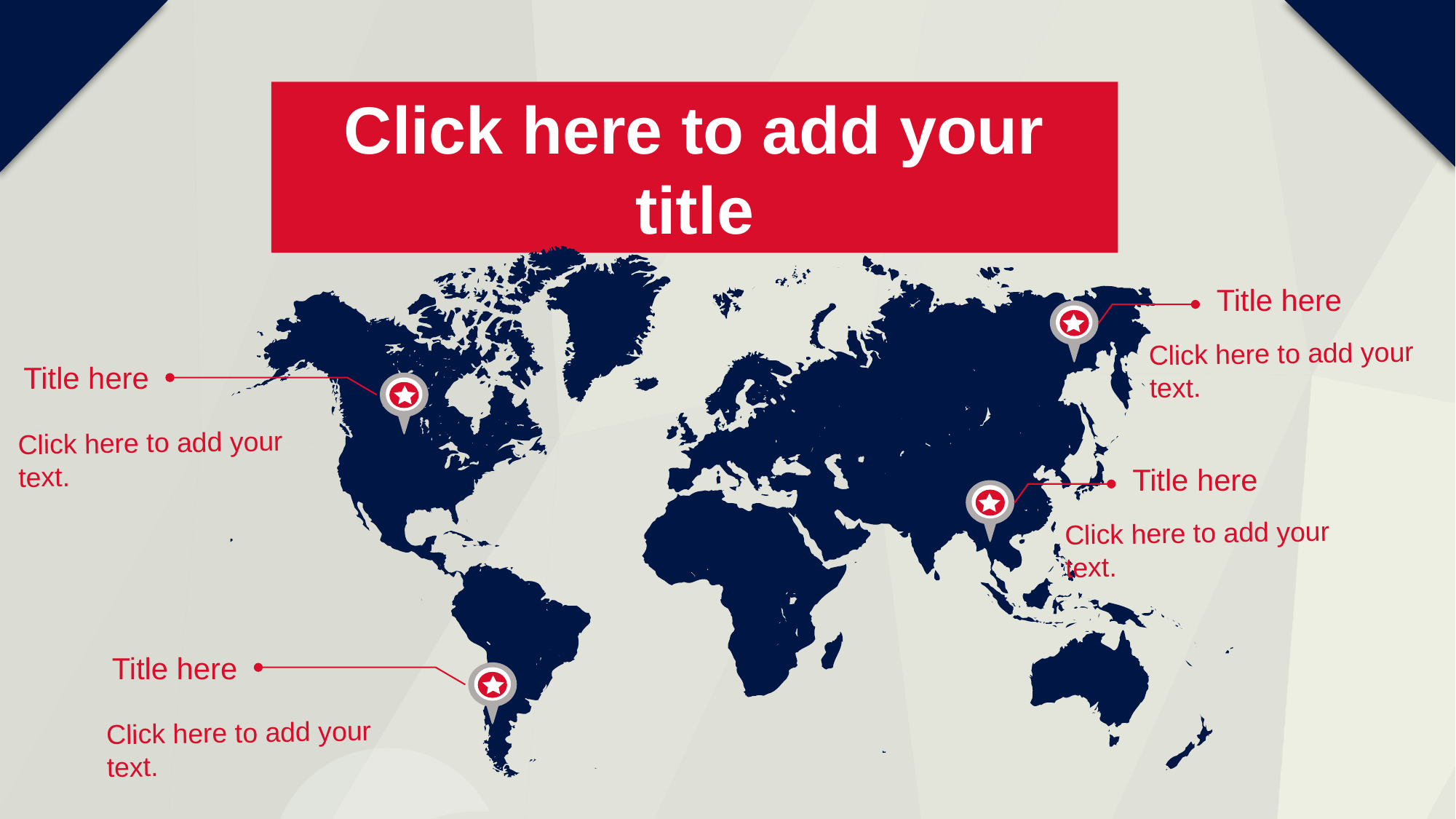

Click here to add your title

Title here

Click here to add your text.

Title here

Click here to add your text.
Title here

Click here to add your text.

Title here

Click here to add your text.